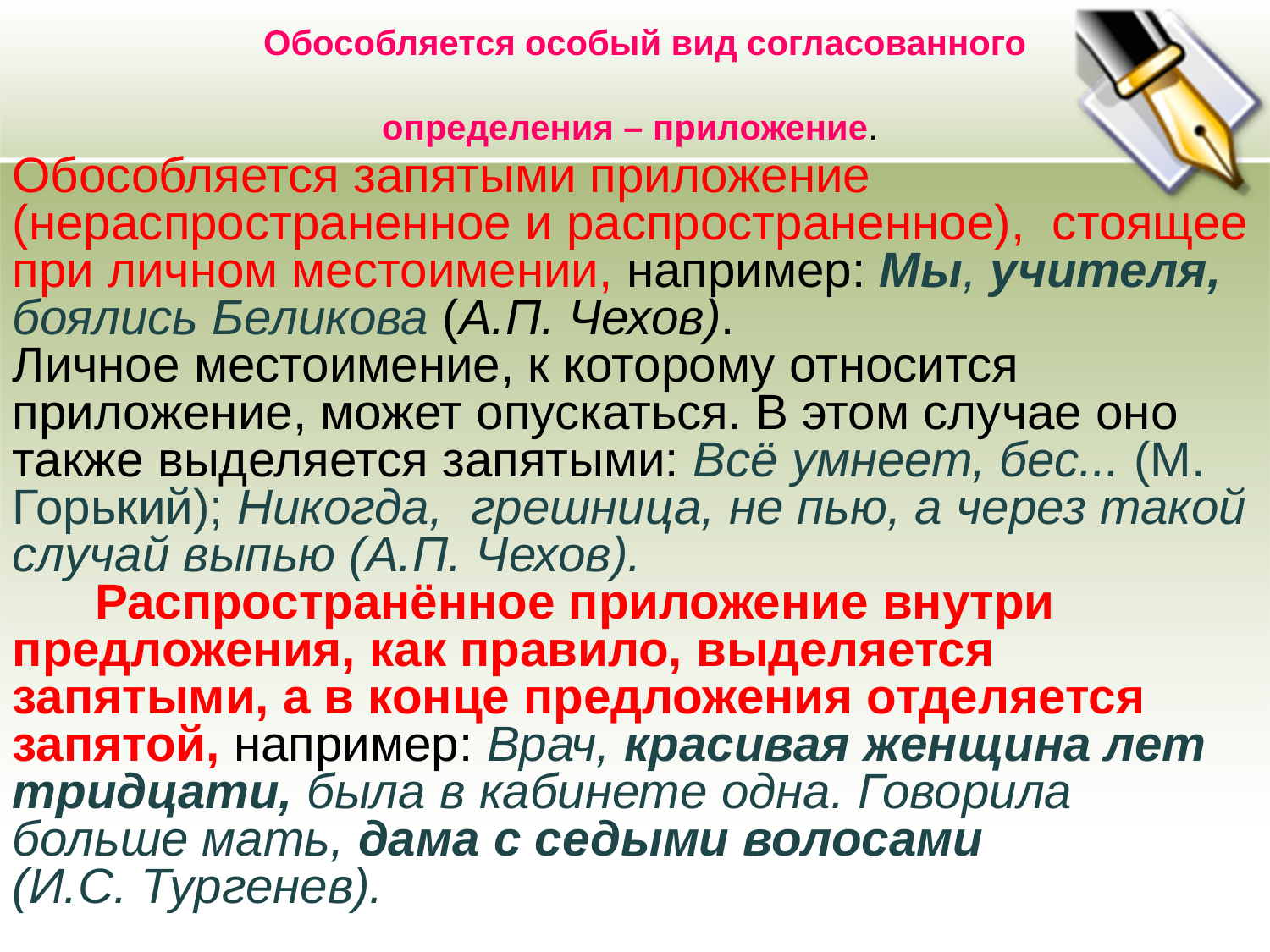

# Обособляется особый вид согласованного определения – приложение.
Обособляется запятыми приложение (нераспространенное и распространенное),  стоящее при личном местоимении, например: Мы, учителя, боялись Беликова (А.П. Чехов).
Личное местоимение, к которому относится приложение, может опускаться. В этом случае оно также выделяется запятыми: Всё умнеет, бес... (М. Горький); Никогда,  грешница, не пью, а через такой случай выпью (А.П. Чехов).
      Распространённое приложение внутри предложения, как правило, выделяется запятыми, а в конце предложения отделяется запятой, например: Врач, красивая женщина лет тридцати, была в кабинете одна. Говорила больше мать, дама с седыми волосами
(И.С. Тургенев).